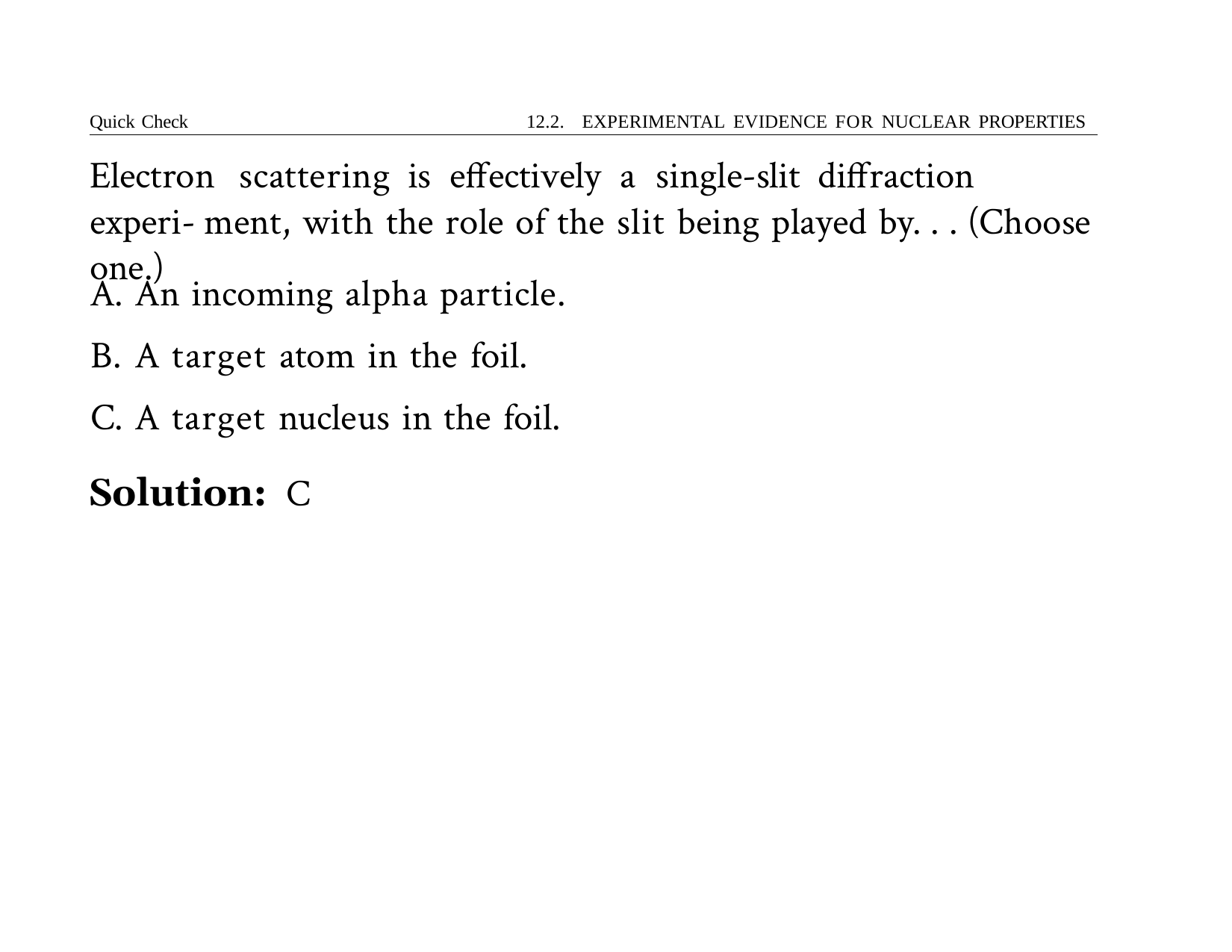

Quick Check	12.2.  EXPERIMENTAL EVIDENCE FOR NUCLEAR PROPERTIES

# Electron	scattering	is	effectively	a	single-slit	diffraction	experi- ment, with the role of the slit being played by. . . (Choose one.)
An incoming alpha particle.
A target atom in the foil.
A target nucleus in the foil.
Solution:	C